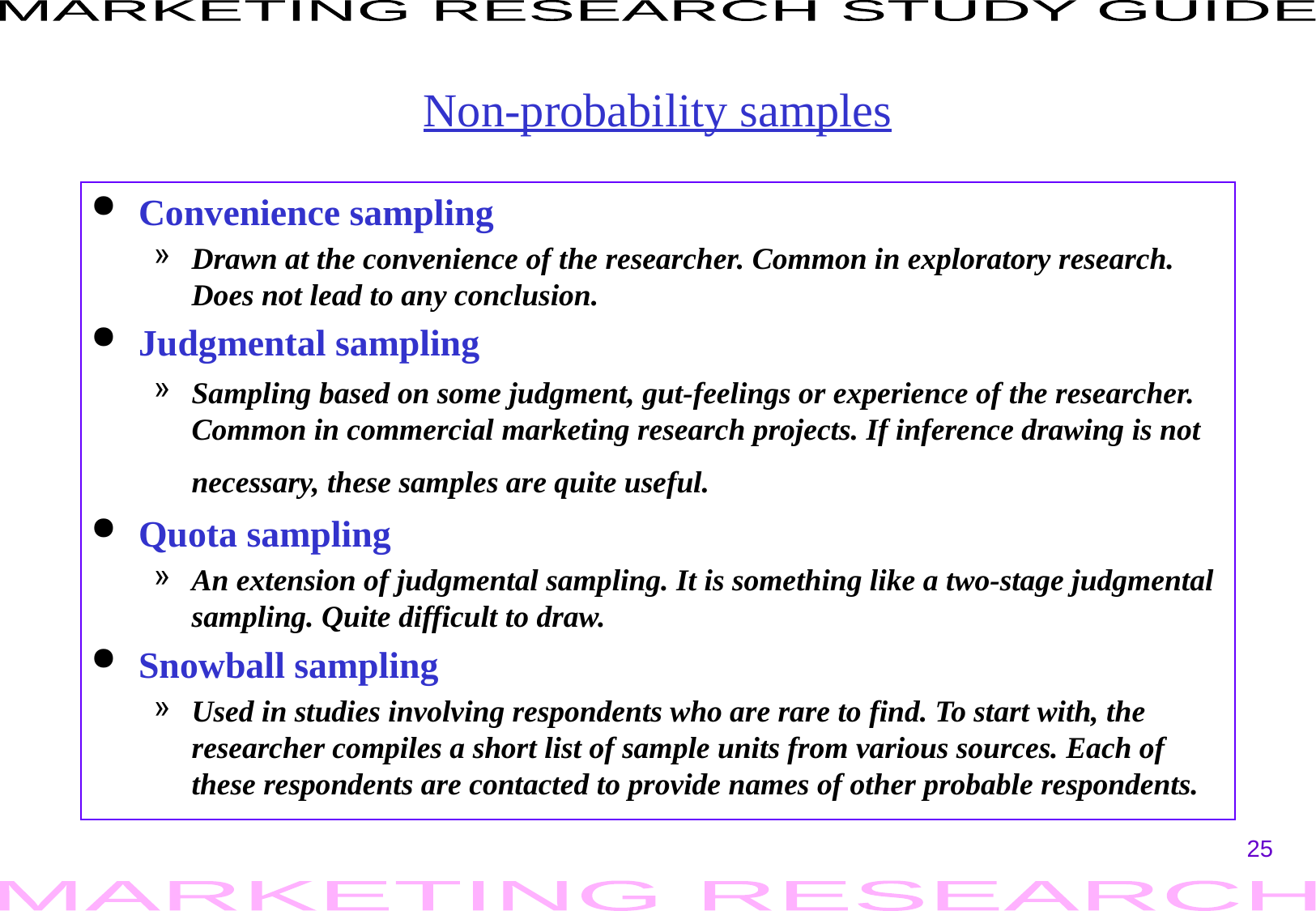

# Non-probability samples
Convenience sampling
Drawn at the convenience of the researcher. Common in exploratory research. Does not lead to any conclusion.
Judgmental sampling
Sampling based on some judgment, gut-feelings or experience of the researcher. Common in commercial marketing research projects. If inference drawing is not necessary, these samples are quite useful.
Quota sampling
An extension of judgmental sampling. It is something like a two-stage judgmental sampling. Quite difficult to draw.
Snowball sampling
Used in studies involving respondents who are rare to find. To start with, the researcher compiles a short list of sample units from various sources. Each of these respondents are contacted to provide names of other probable respondents.